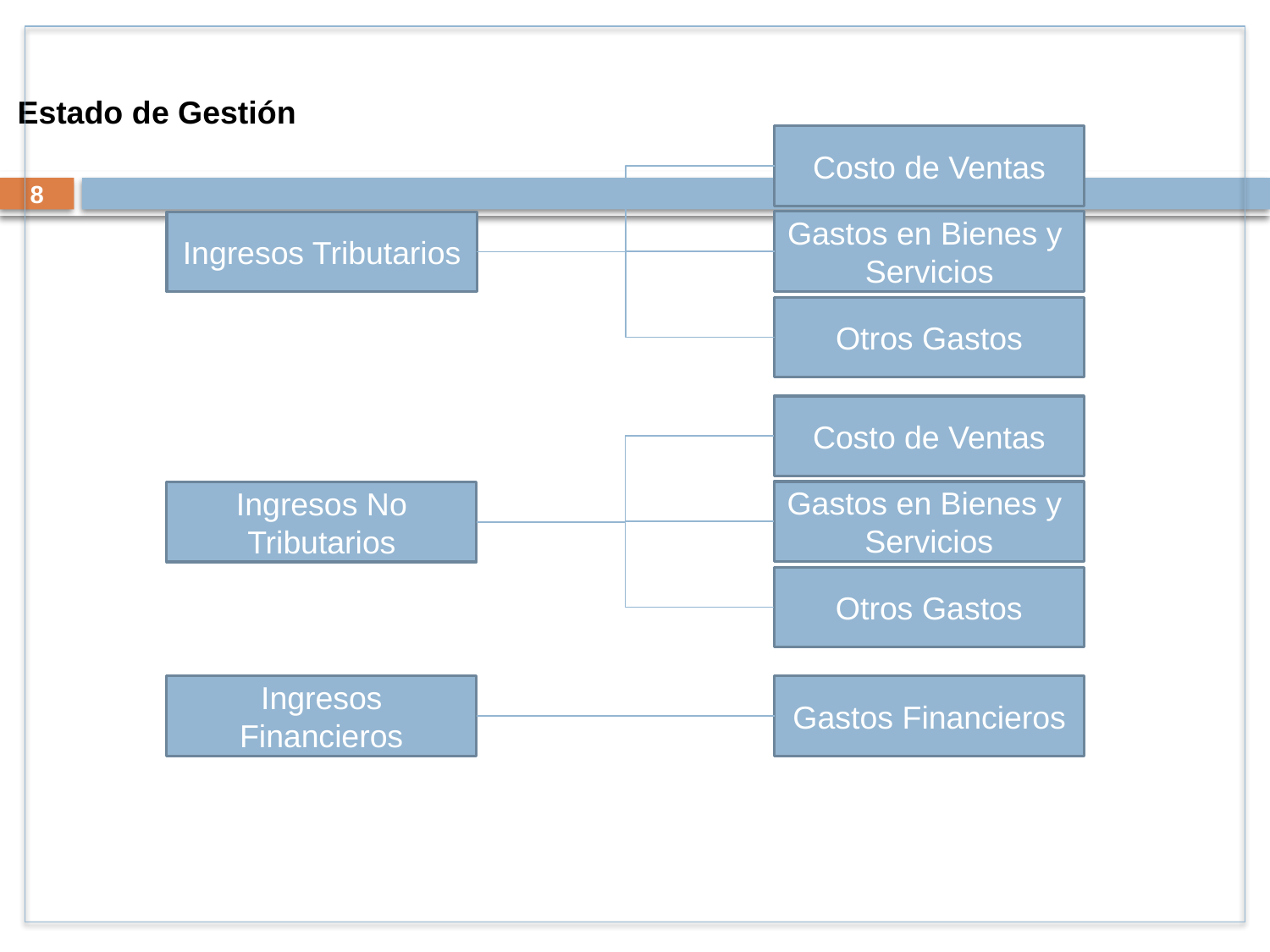

Estado de Gestión
Costo de Ventas
8
Gastos en Bienes y  Servicios
Ingresos Tributarios
Otros Gastos
Costo de Ventas
Gastos en Bienes y  Servicios
Ingresos No Tributarios
Otros Gastos
Ingresos Financieros
Gastos Financieros